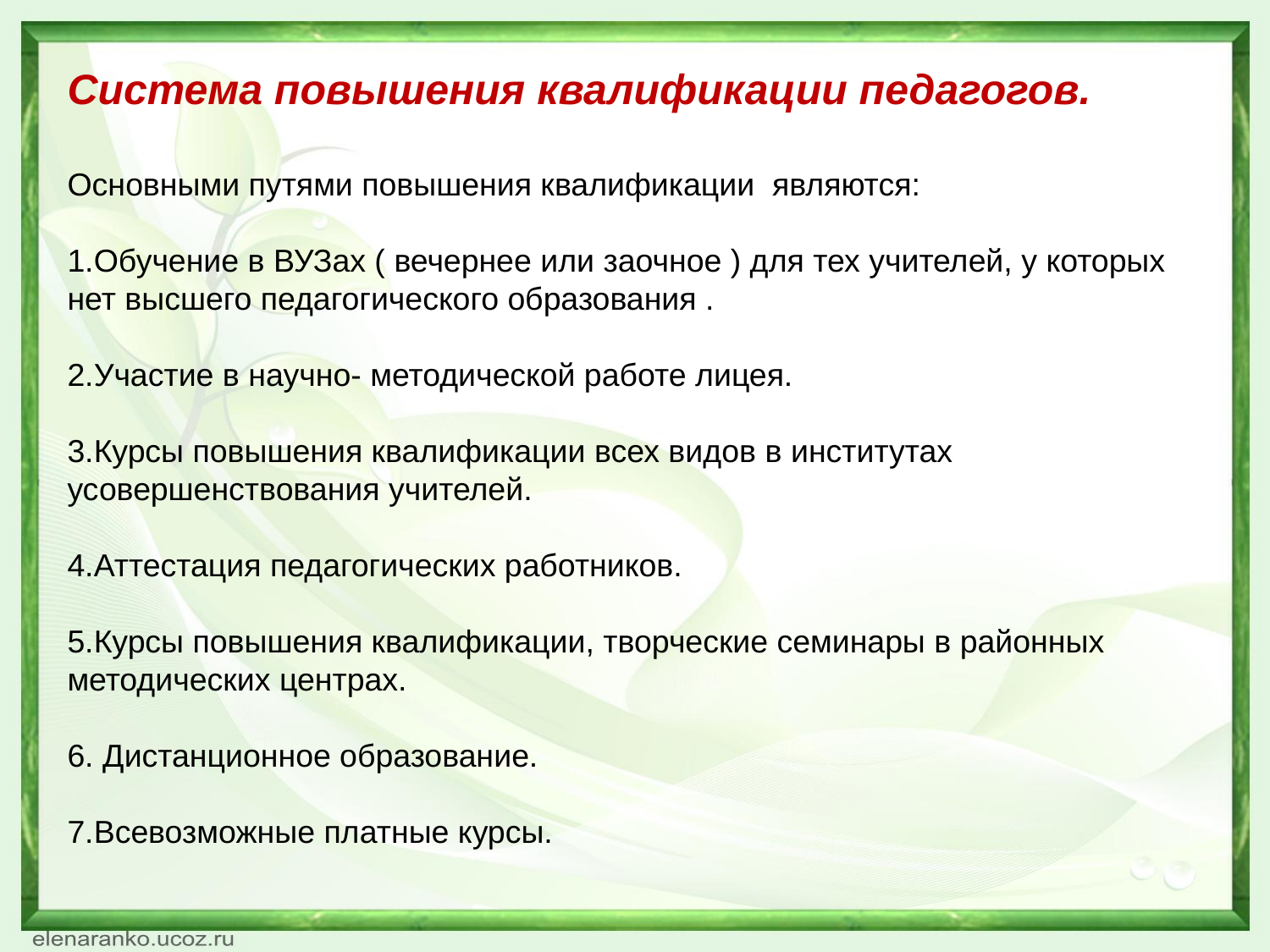

Система повышения квалификации педагогов.

Основными путями повышения квалификации  являются:

1.Обучение в ВУЗах ( вечернее или заочное ) для тех учителей, у которых нет высшего педагогического образования .

2.Участие в научно- методической работе лицея.

3.Курсы повышения квалификации всех видов в институтах усовершенствования учителей.

4.Аттестация педагогических работников.

5.Курсы повышения квалификации, творческие семинары в районных методических центрах.

6. Дистанционное образование.

7.Всевозможные платные курсы.